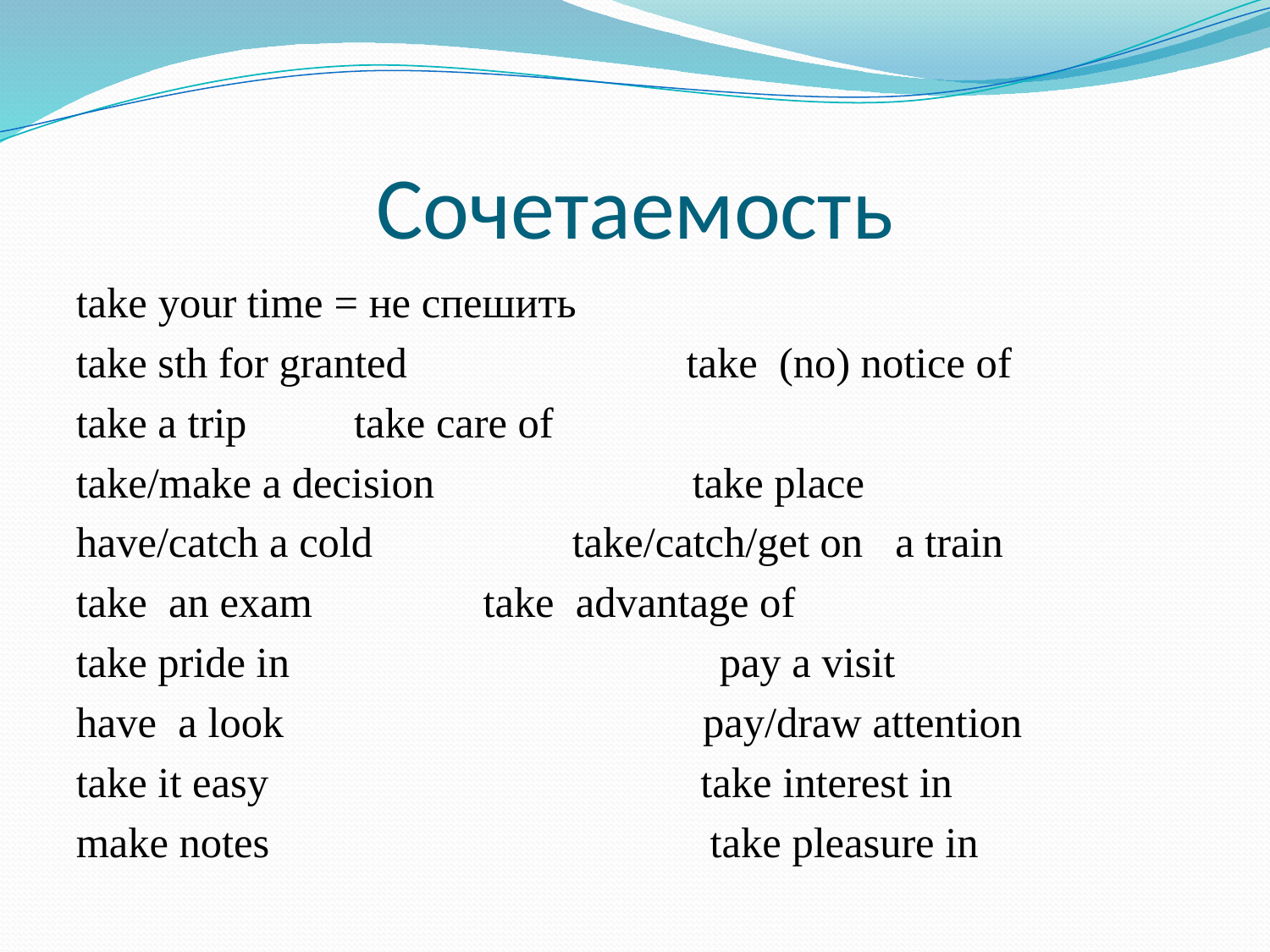

# Сочетаемость
take your time = не спешить
take sth for granted                          take  (no) notice of
take a trip				  take care of
take/make a decision                        take place
have/catch a cold		            take/catch/get on   a train
take  an exam			              take  advantage of
take pride in	                                    pay a visit
have  a look                                       pay/draw attention
take it easy                                        take interest in
make notes                                         take pleasure in